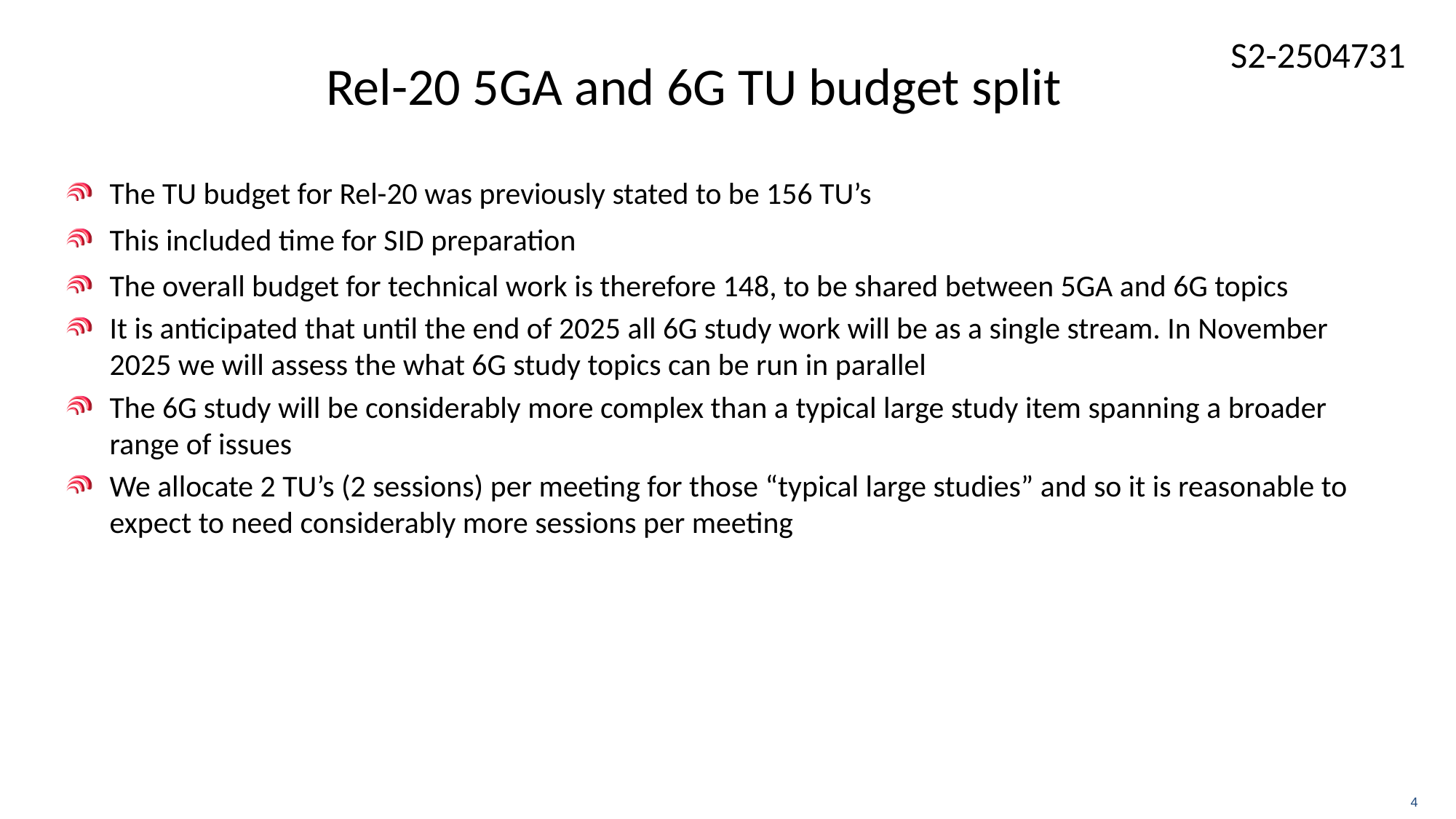

# Rel-20 5GA and 6G TU budget split
The TU budget for Rel-20 was previously stated to be 156 TU’s
This included time for SID preparation
The overall budget for technical work is therefore 148, to be shared between 5GA and 6G topics
It is anticipated that until the end of 2025 all 6G study work will be as a single stream. In November 2025 we will assess the what 6G study topics can be run in parallel
The 6G study will be considerably more complex than a typical large study item spanning a broader range of issues
We allocate 2 TU’s (2 sessions) per meeting for those “typical large studies” and so it is reasonable to expect to need considerably more sessions per meeting